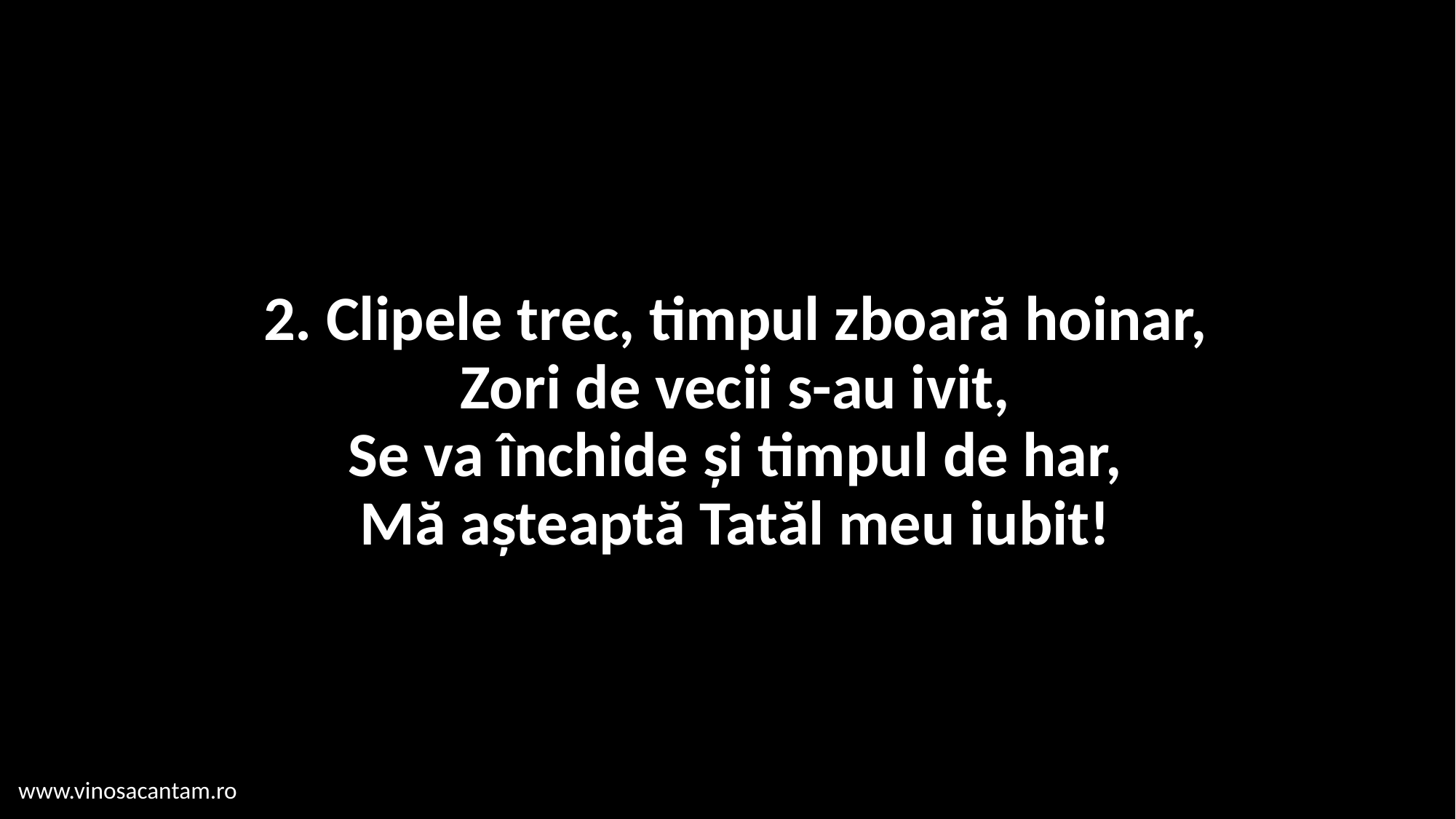

# 2. Clipele trec, timpul zboară hoinar, Zori de vecii s-au ivit, Se va închide și timpul de har, Mă așteaptă Tatăl meu iubit!
www.vinosacantam.ro